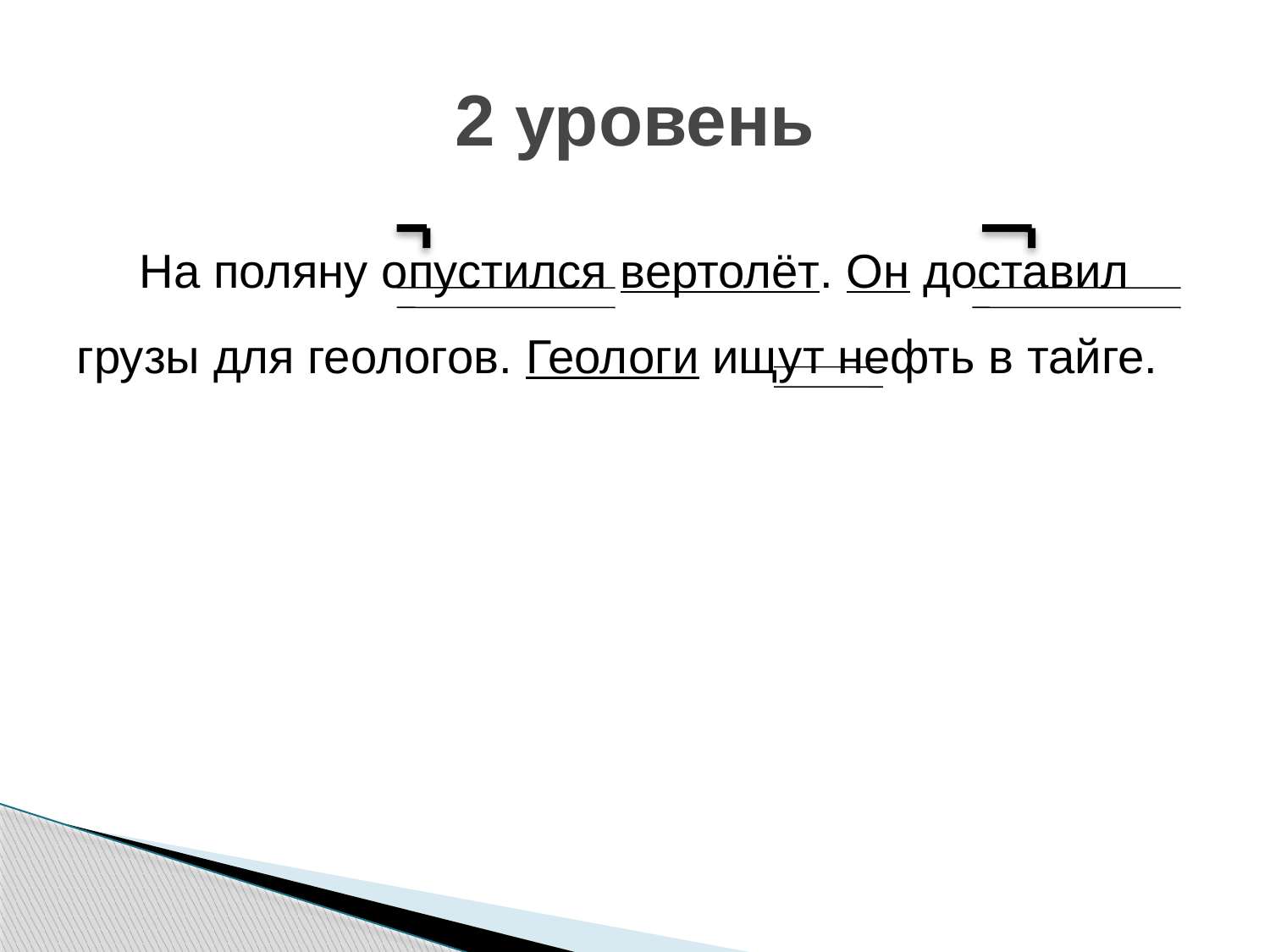

# 2 уровень
На поляну опустился вертолёт. Он доставил грузы для геологов. Геологи ищут нефть в тайге.